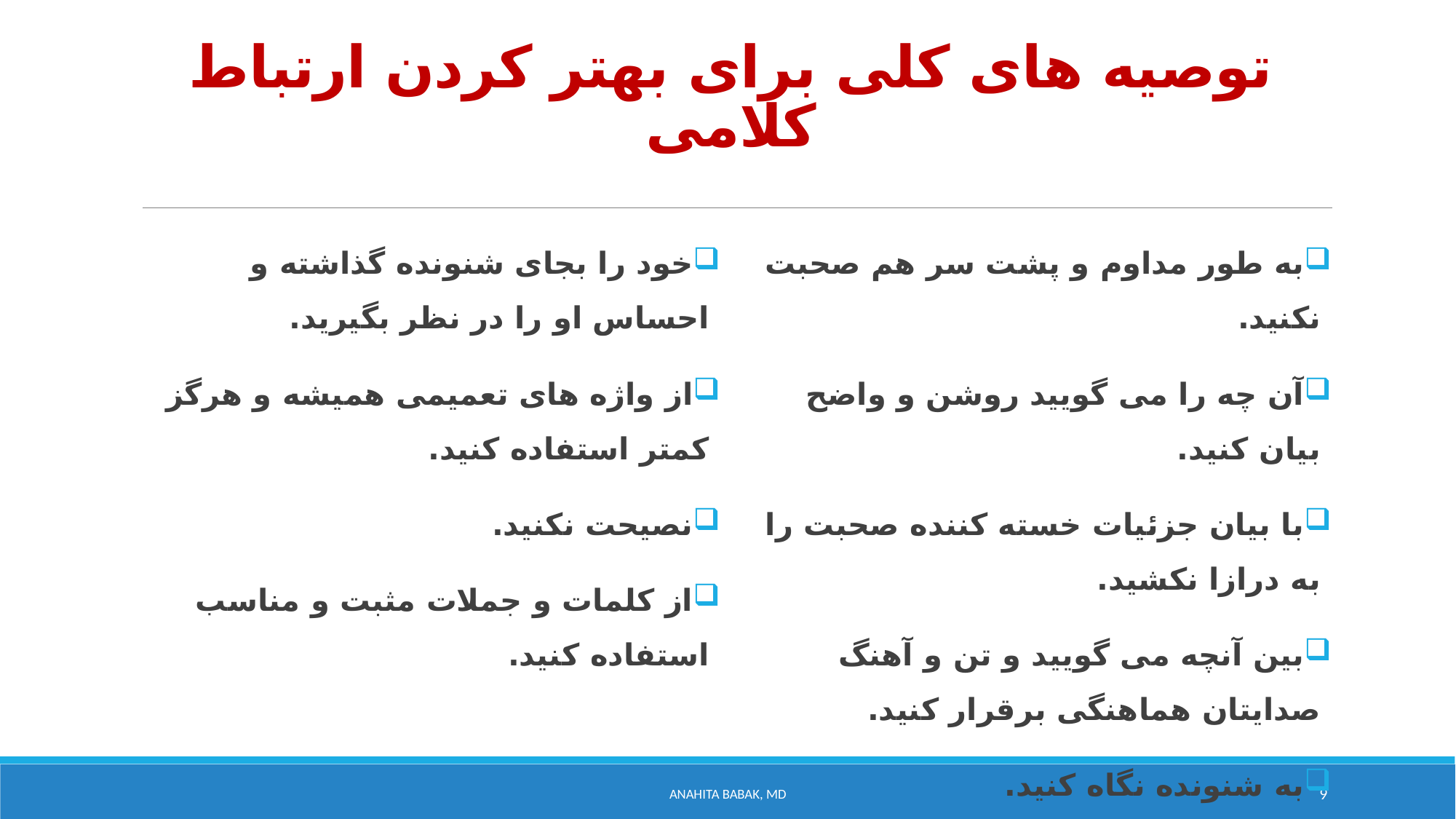

# توصیه های کلی برای بهتر کردن ارتباط کلامی
خود را بجای شنونده گذاشته و احساس او را در نظر بگیرید.
از واژه های تعمیمی همیشه و هرگز کمتر استفاده کنید.
نصیحت نکنید.
از كلمات و جملات مثبت و مناسب استفاده کنید.

به طور مداوم و پشت سر هم صحبت نکنید.
آن چه را می گویید روشن و واضح بیان کنید.
با بیان جزئیات خسته کننده صحبت را به درازا نکشید.
بین آنچه می گویید و تن و آهنگ صدایتان هماهنگی برقرار کنید.
به شنونده نگاه کنید.

Anahita Babak, MD
9